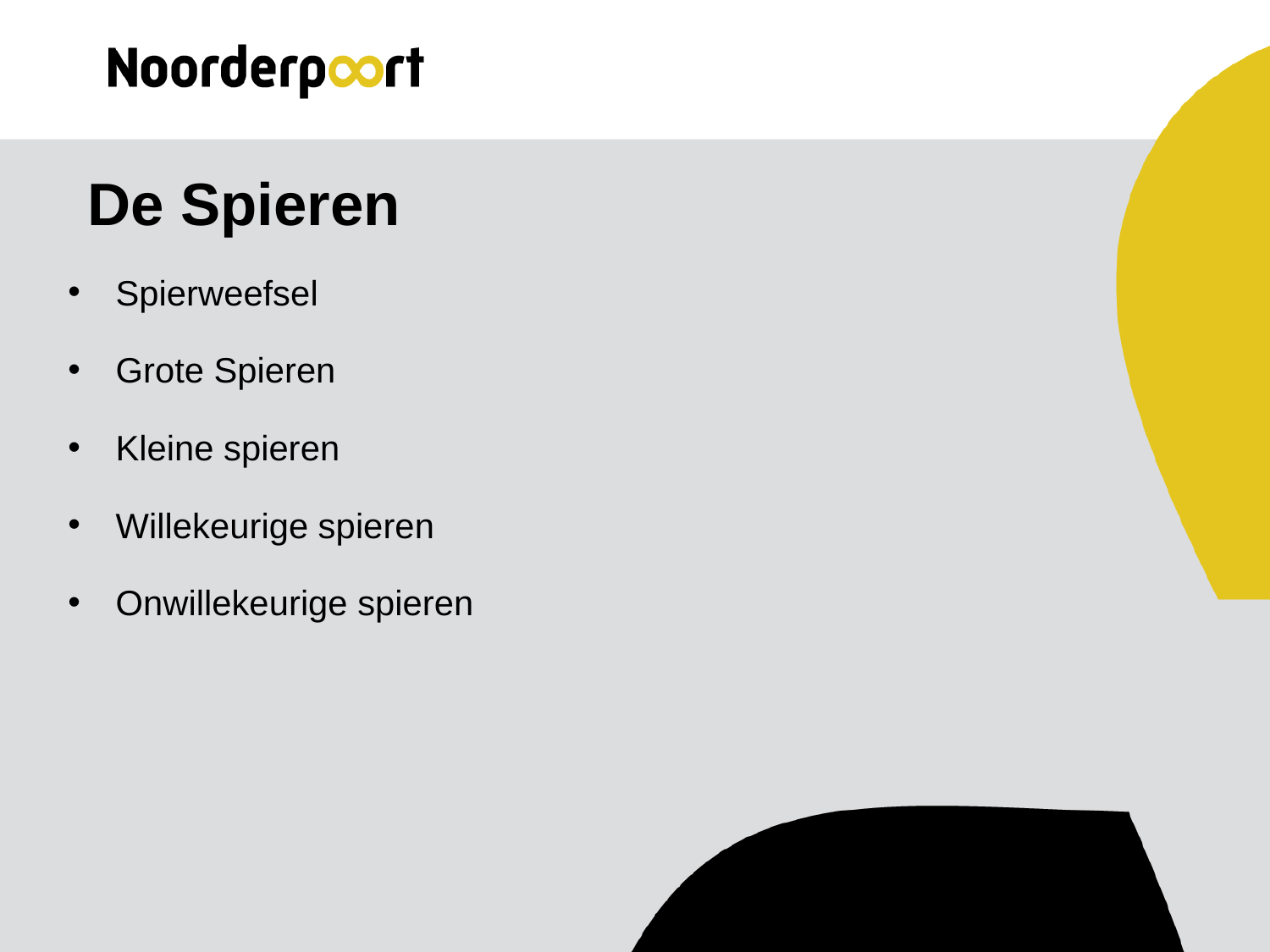

# De Spieren
Spierweefsel

Grote Spieren

Kleine spieren

Willekeurige spieren

Onwillekeurige spieren